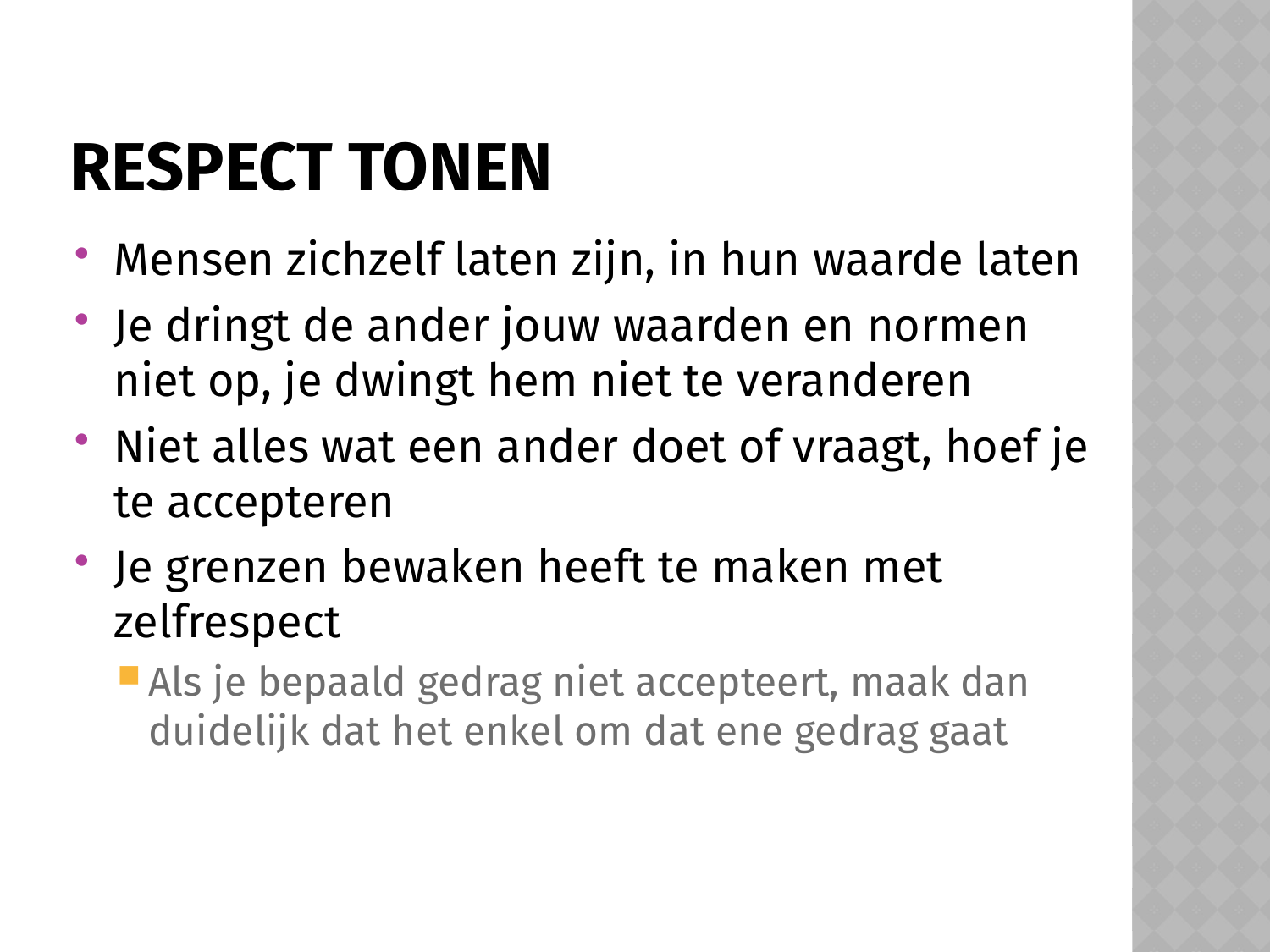

# Respect tonen
Mensen zichzelf laten zijn, in hun waarde laten
Je dringt de ander jouw waarden en normen niet op, je dwingt hem niet te veranderen
Niet alles wat een ander doet of vraagt, hoef je te accepteren
Je grenzen bewaken heeft te maken met zelfrespect
Als je bepaald gedrag niet accepteert, maak dan duidelijk dat het enkel om dat ene gedrag gaat